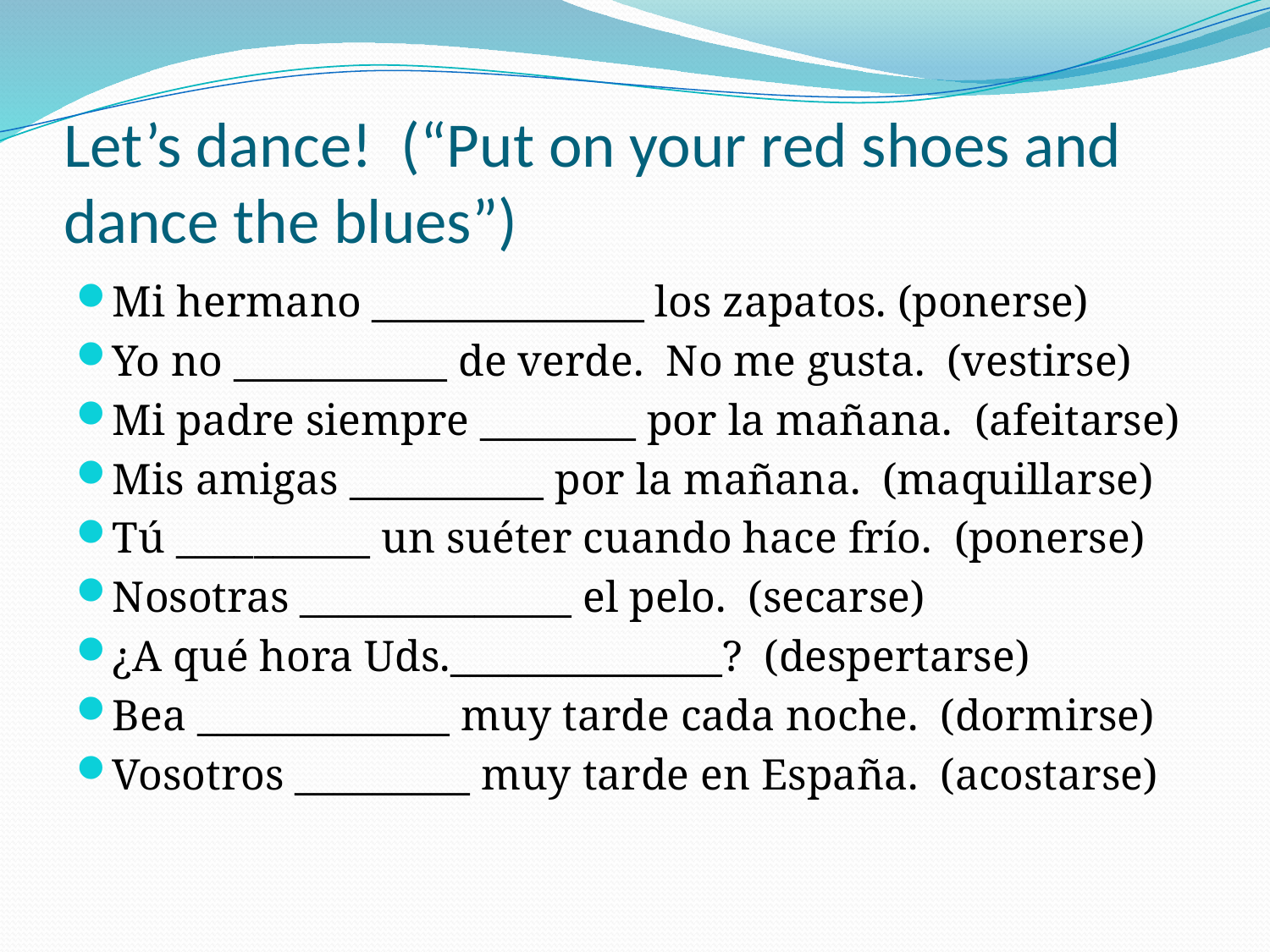

# Let’s dance!  (“Put on your red shoes and dance the blues”)
Mi hermano ______________ los zapatos. (ponerse)
Yo no ___________ de verde.  No me gusta.  (vestirse)
Mi padre siempre ________ por la mañana.  (afeitarse)
Mis amigas __________ por la mañana.  (maquillarse)
Tú __________ un suéter cuando hace frío.  (ponerse)
Nosotras ______________ el pelo.  (secarse)
¿A qué hora Uds.______________?  (despertarse)
Bea _____________ muy tarde cada noche.  (dormirse)
Vosotros _________ muy tarde en España.  (acostarse)